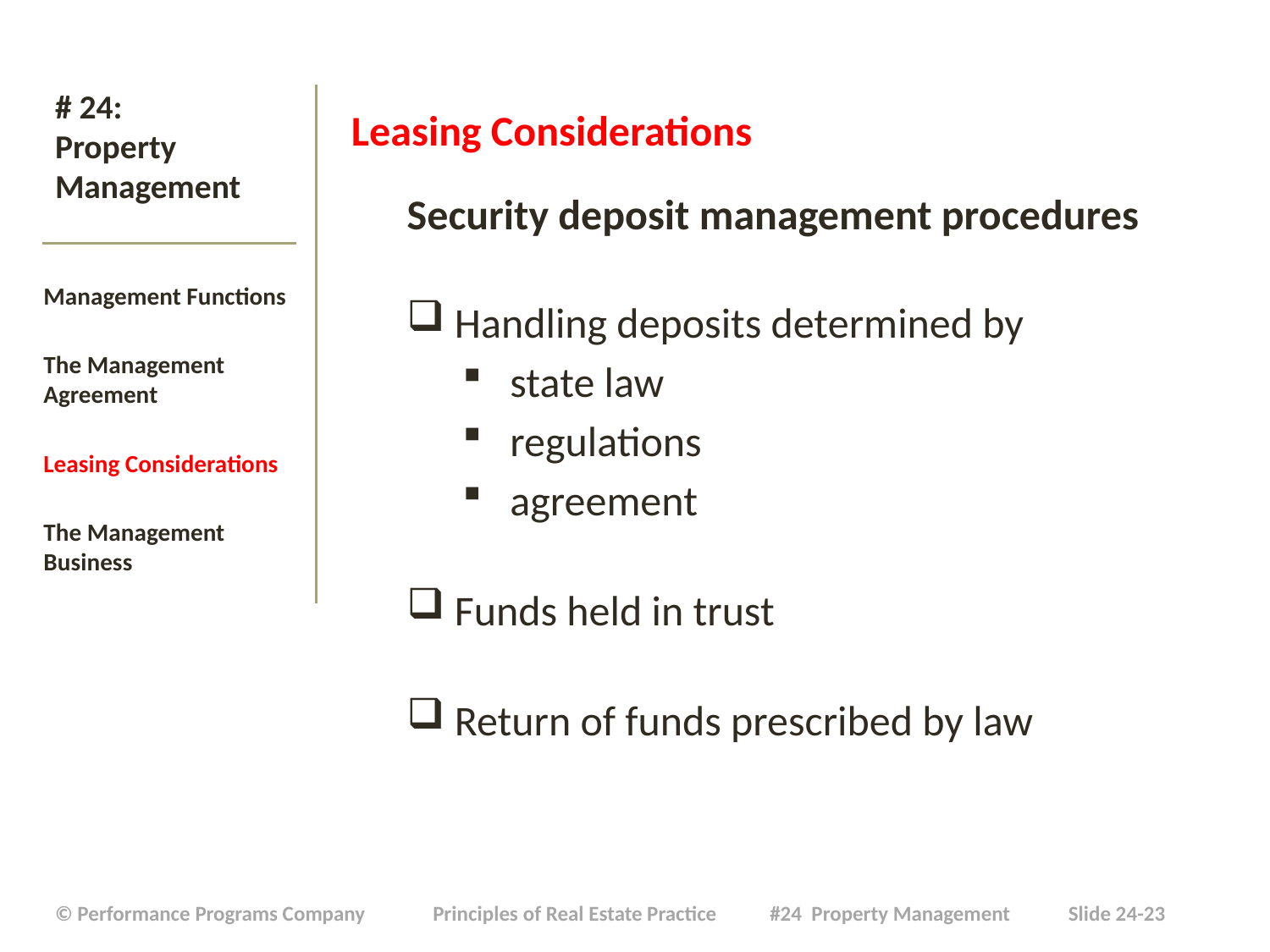

Leasing Considerations

Security deposit management procedures

Handling deposits determined by
state law
regulations
agreement
Funds held in trust
Return of funds prescribed by law

# # 24: Property Management

Management Functions

The Management Agreement

Leasing Considerations

The Management Business

| © Performance Programs Company Principles of Real Estate Practice #24 Property Management Slide 24-23 |
| --- |